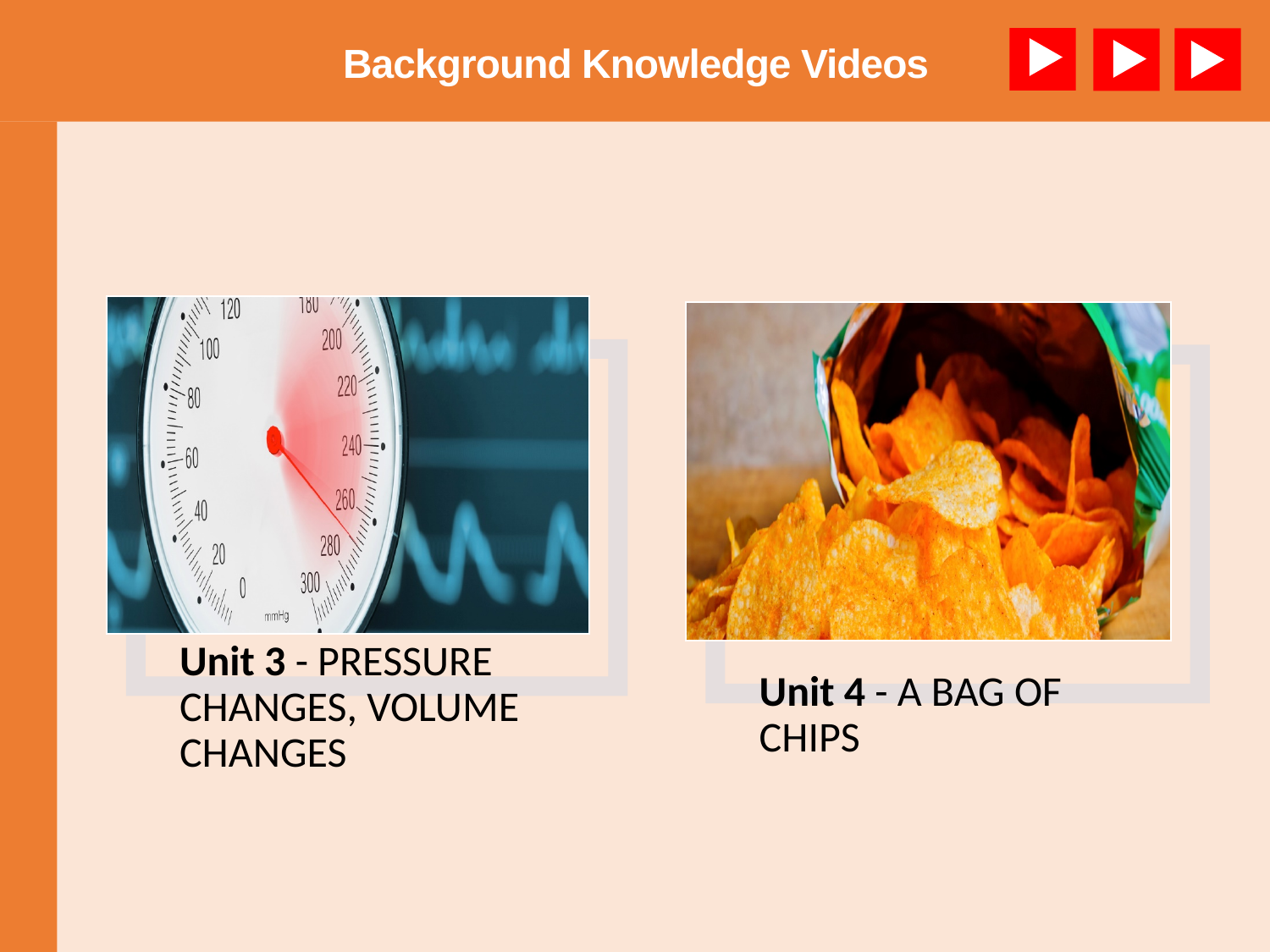

Background Knowledge Videos

Unit 3 - PRESSURE CHANGES, VOLUME CHANGES

Unit 4 - A BAG OF CHIPS